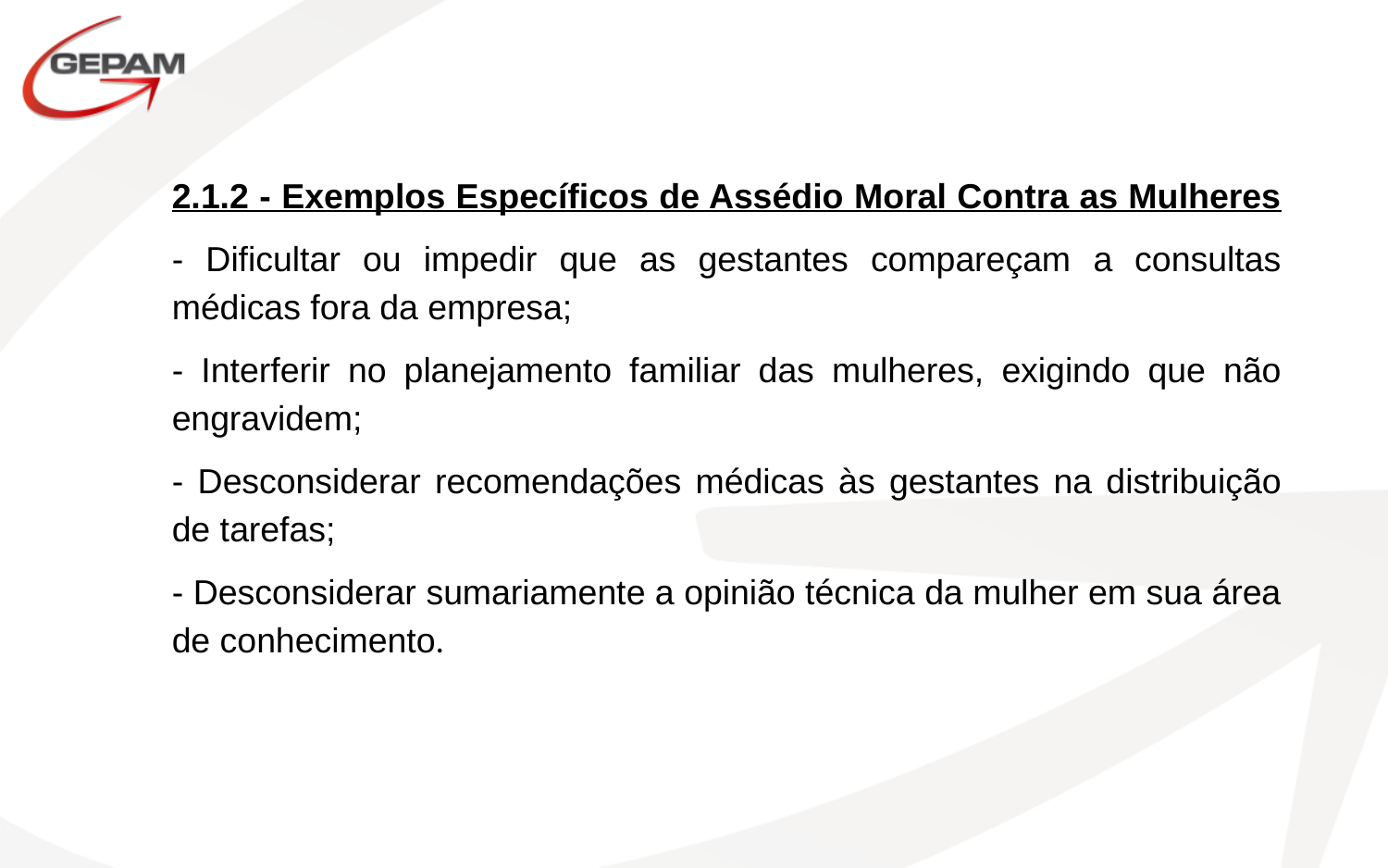

2.1.2 - Exemplos Específicos de Assédio Moral Contra as Mulheres
- Dificultar ou impedir que as gestantes compareçam a consultas médicas fora da empresa;
- Interferir no planejamento familiar das mulheres, exigindo que não engravidem;
- Desconsiderar recomendações médicas às gestantes na distribuição de tarefas;
- Desconsiderar sumariamente a opinião técnica da mulher em sua área de conhecimento.